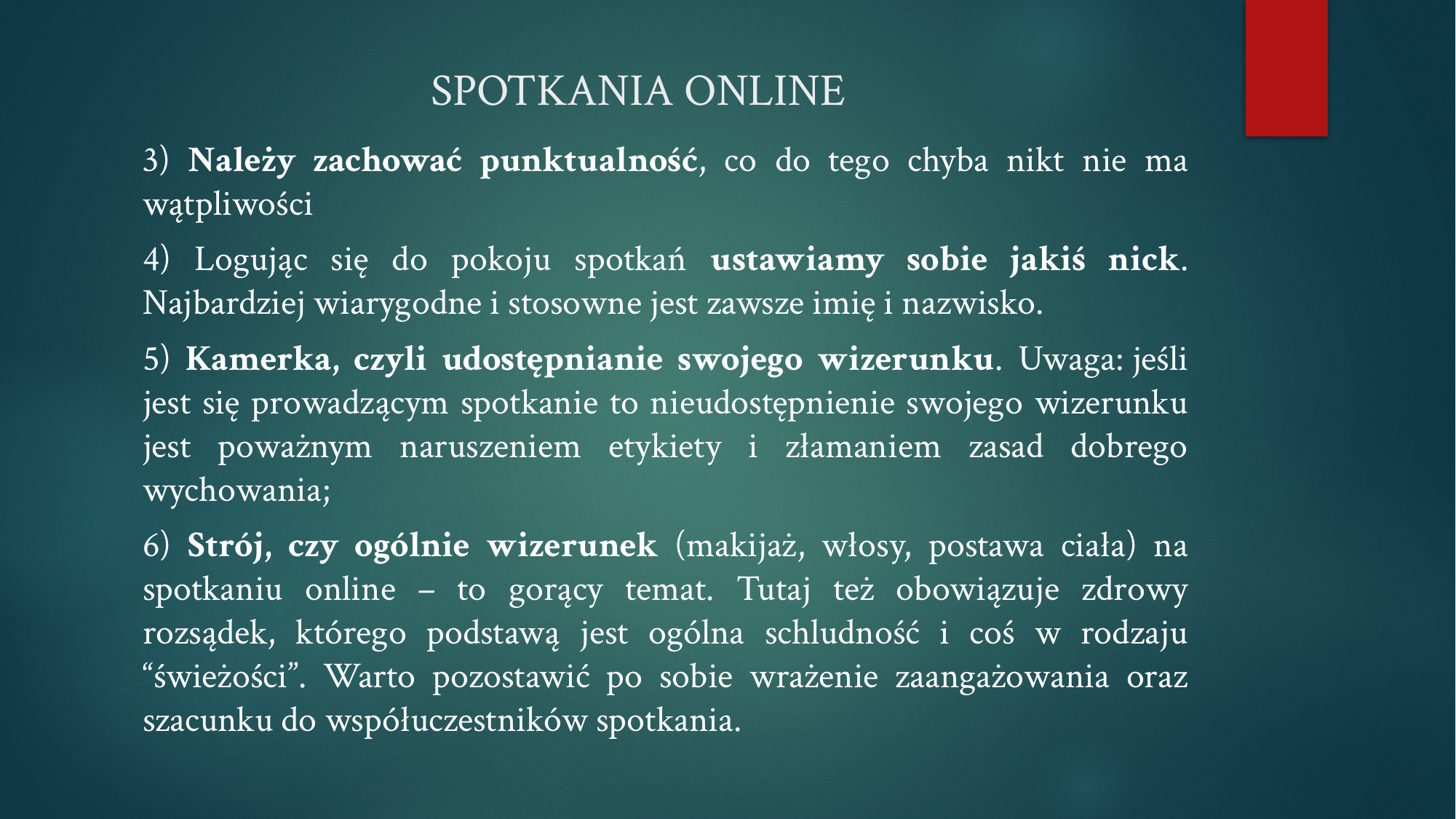

# SPOTKANIA ONLINE
3) Należy zachować punktualność, co do tego chyba nikt nie ma wątpliwości
4) Logując się do pokoju spotkań ustawiamy sobie jakiś nick. Najbardziej wiarygodne i stosowne jest zawsze imię i nazwisko.
5) Kamerka, czyli udostępnianie swojego wizerunku. Uwaga: jeśli jest się prowadzącym spotkanie to nieudostępnienie swojego wizerunku jest poważnym naruszeniem etykiety i złamaniem zasad dobrego wychowania;
6) Strój, czy ogólnie wizerunek (makijaż, włosy, postawa ciała) na spotkaniu online – to gorący temat. Tutaj też obowiązuje zdrowy rozsądek, którego podstawą jest ogólna schludność i coś w rodzaju “świeżości”. Warto pozostawić po sobie wrażenie zaangażowania oraz szacunku do współuczestników spotkania.